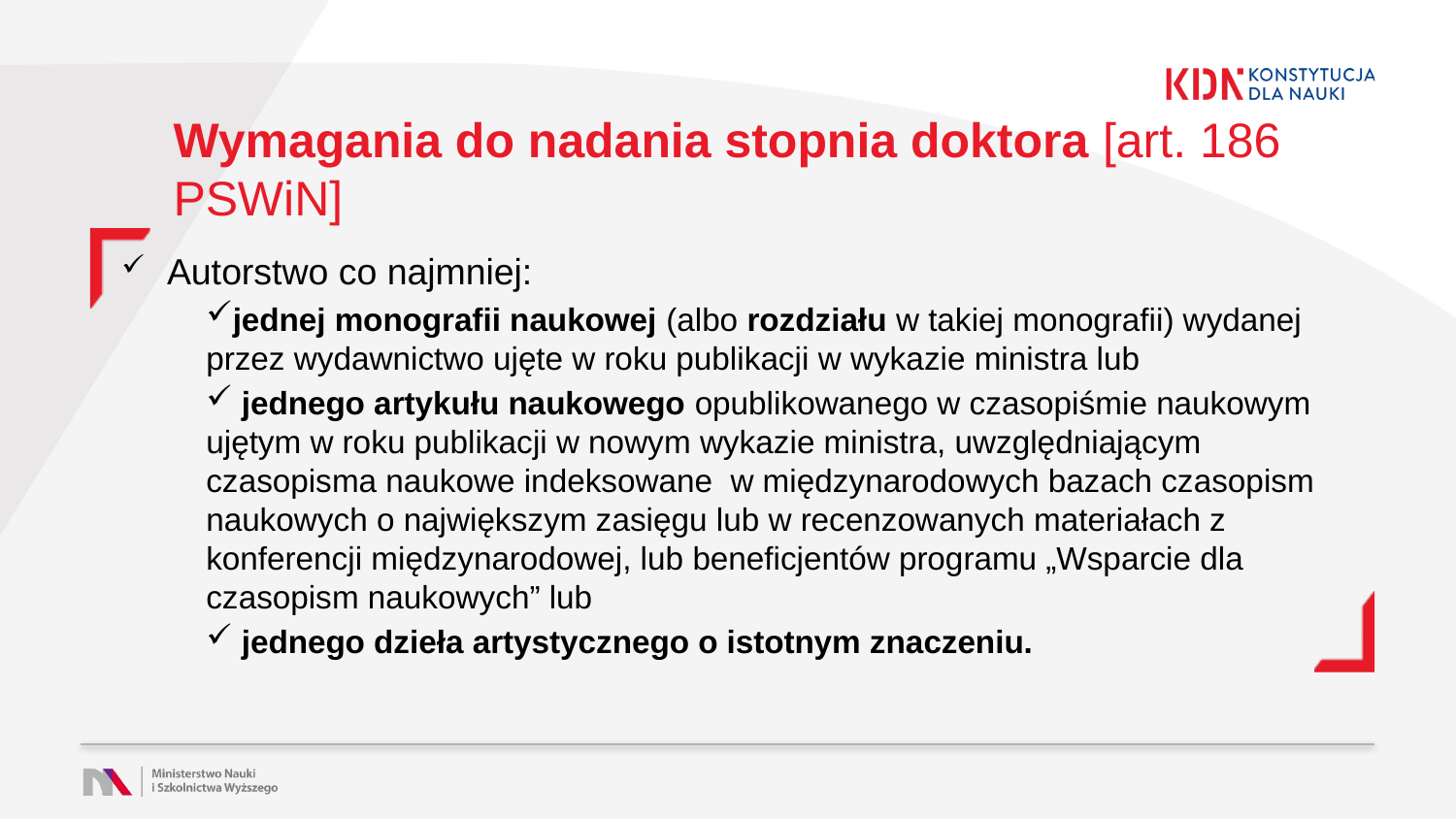

# Wymagania do nadania stopnia doktora [art. 186 PSWiN]
Autorstwo co najmniej:
jednej monografii naukowej (albo rozdziału w takiej monografii) wydanej przez wydawnictwo ujęte w roku publikacji w wykazie ministra lub
 jednego artykułu naukowego opublikowanego w czasopiśmie naukowym ujętym w roku publikacji w nowym wykazie ministra, uwzględniającym czasopisma naukowe indeksowane  w międzynarodowych bazach czasopism naukowych o największym zasięgu lub w recenzowanych materiałach z konferencji międzynarodowej, lub beneficjentów programu „Wsparcie dla czasopism naukowych” lub
 jednego dzieła artystycznego o istotnym znaczeniu.